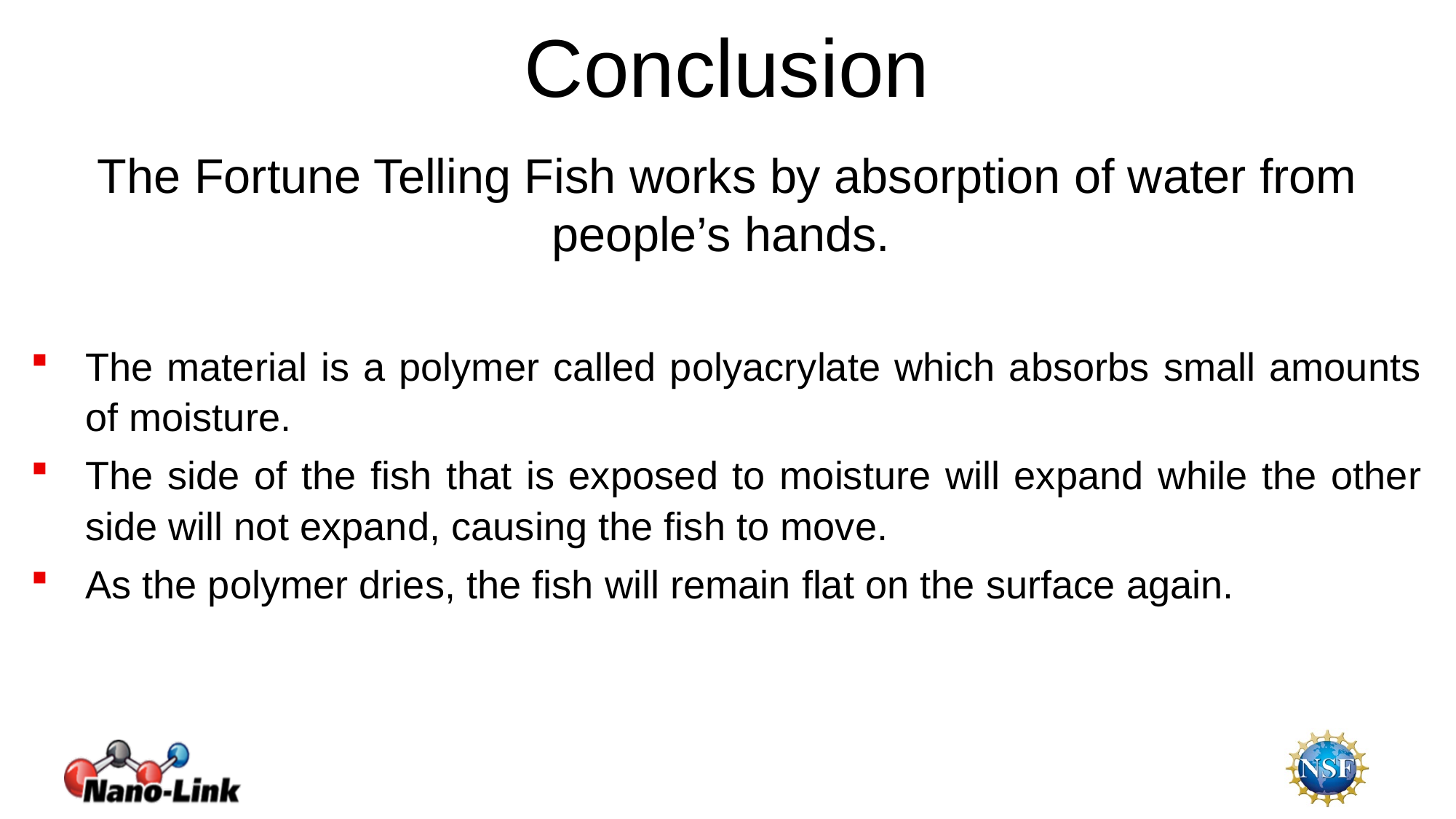

Conclusion
The Fortune Telling Fish works by absorption of water from people’s hands.
The material is a polymer called polyacrylate which absorbs small amounts of moisture.

The side of the fish that is exposed to moisture will expand while the other side will not expand, causing the fish to move.

As the polymer dries, the fish will remain flat on the surface again.